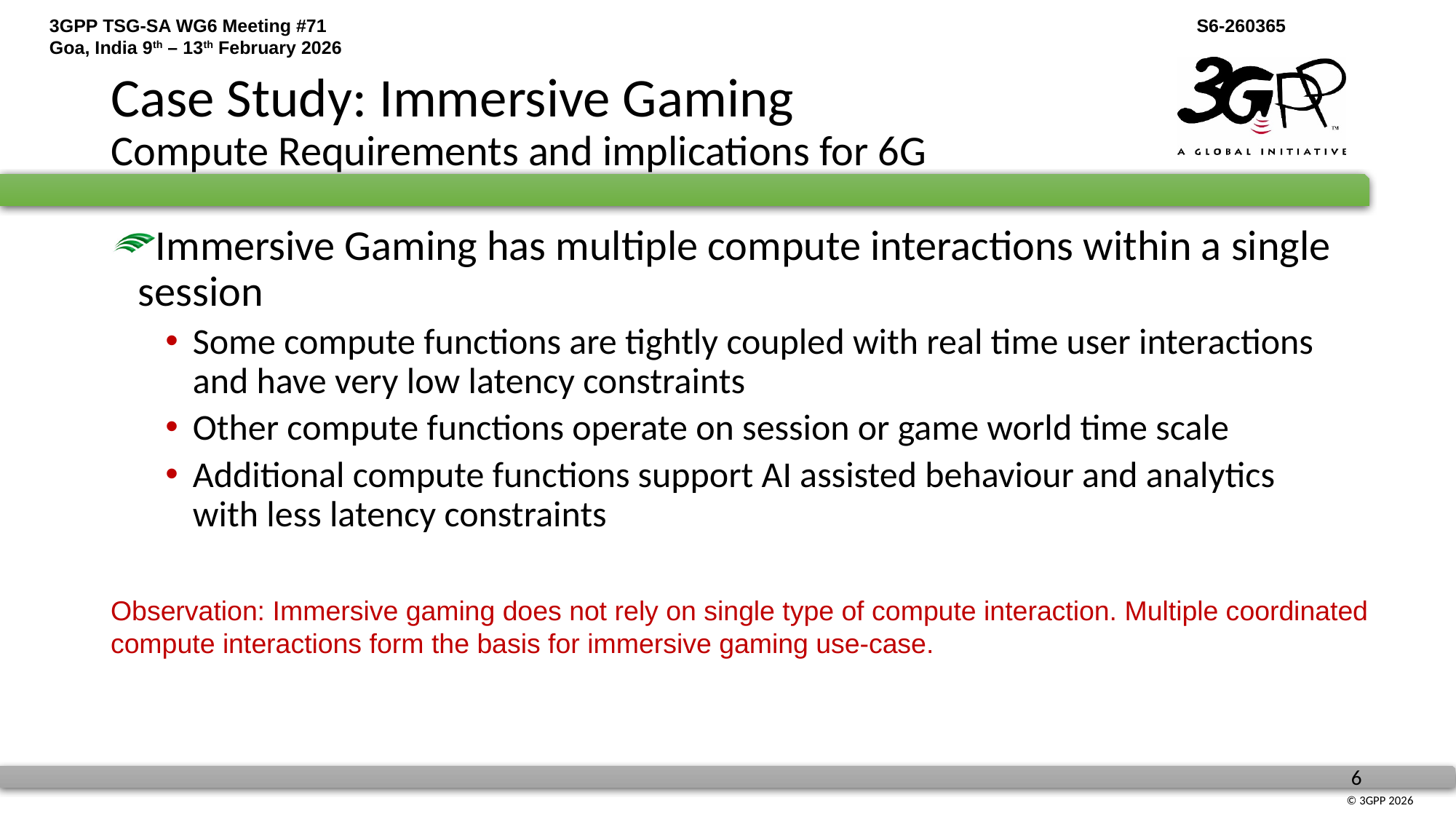

# Case Study: Immersive Gaming Compute Requirements and implications for 6G
Immersive Gaming has multiple compute interactions within a single session
Some compute functions are tightly coupled with real time user interactions and have very low latency constraints
Other compute functions operate on session or game world time scale
Additional compute functions support AI assisted behaviour and analytics with less latency constraints

Observation: Immersive gaming does not rely on single type of compute interaction. Multiple coordinated compute interactions form the basis for immersive gaming use-case.